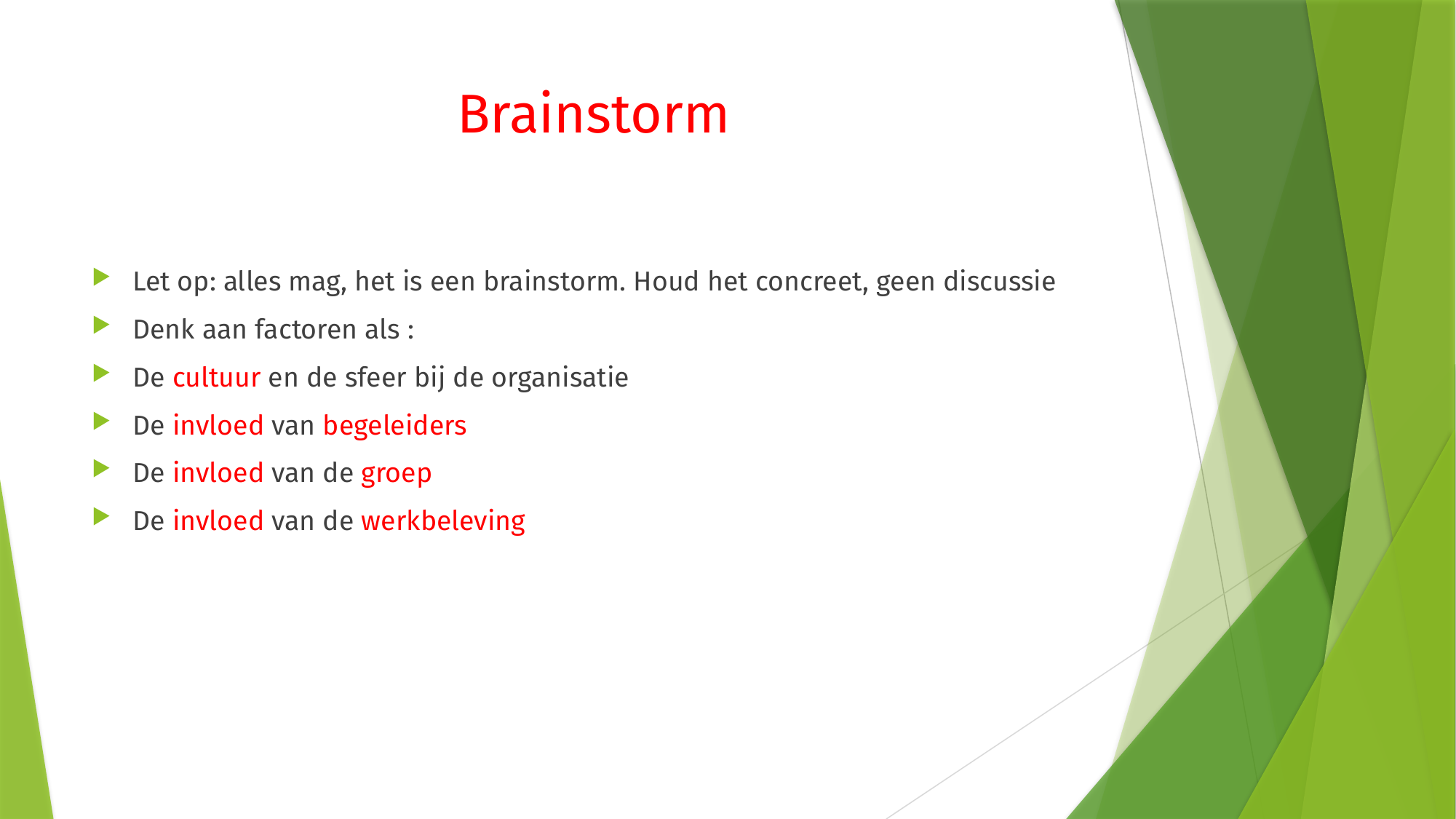

# Brainstorm
Let op: alles mag, het is een brainstorm. Houd het concreet, geen discussie
Denk aan factoren als :
De cultuur en de sfeer bij de organisatie
De invloed van begeleiders
De invloed van de groep
De invloed van de werkbeleving